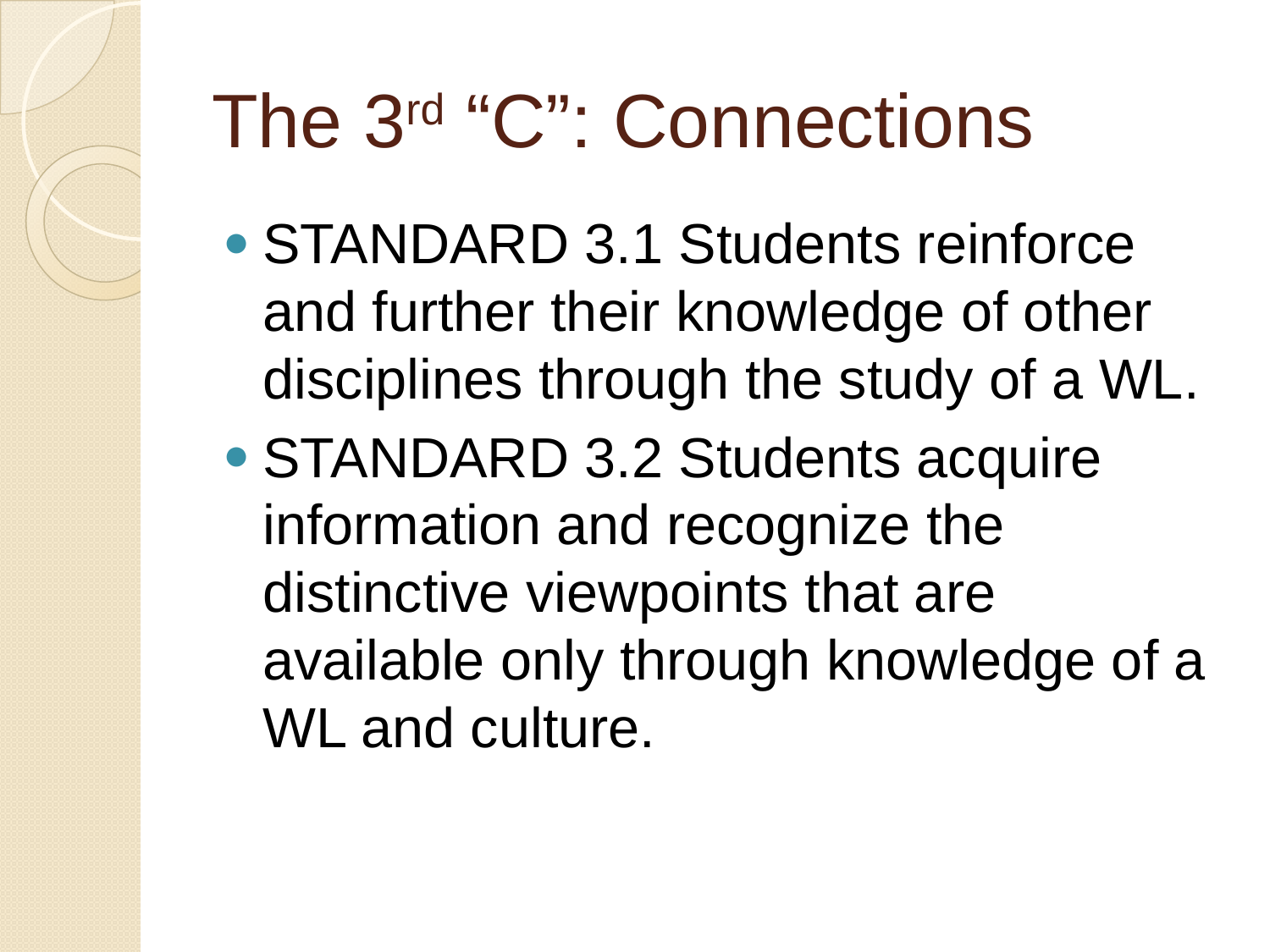

# The 3rd “C”: Connections
STANDARD 3.1 Students reinforce and further their knowledge of other disciplines through the study of a WL.
STANDARD 3.2 Students acquire information and recognize the distinctive viewpoints that are available only through knowledge of a WL and culture.